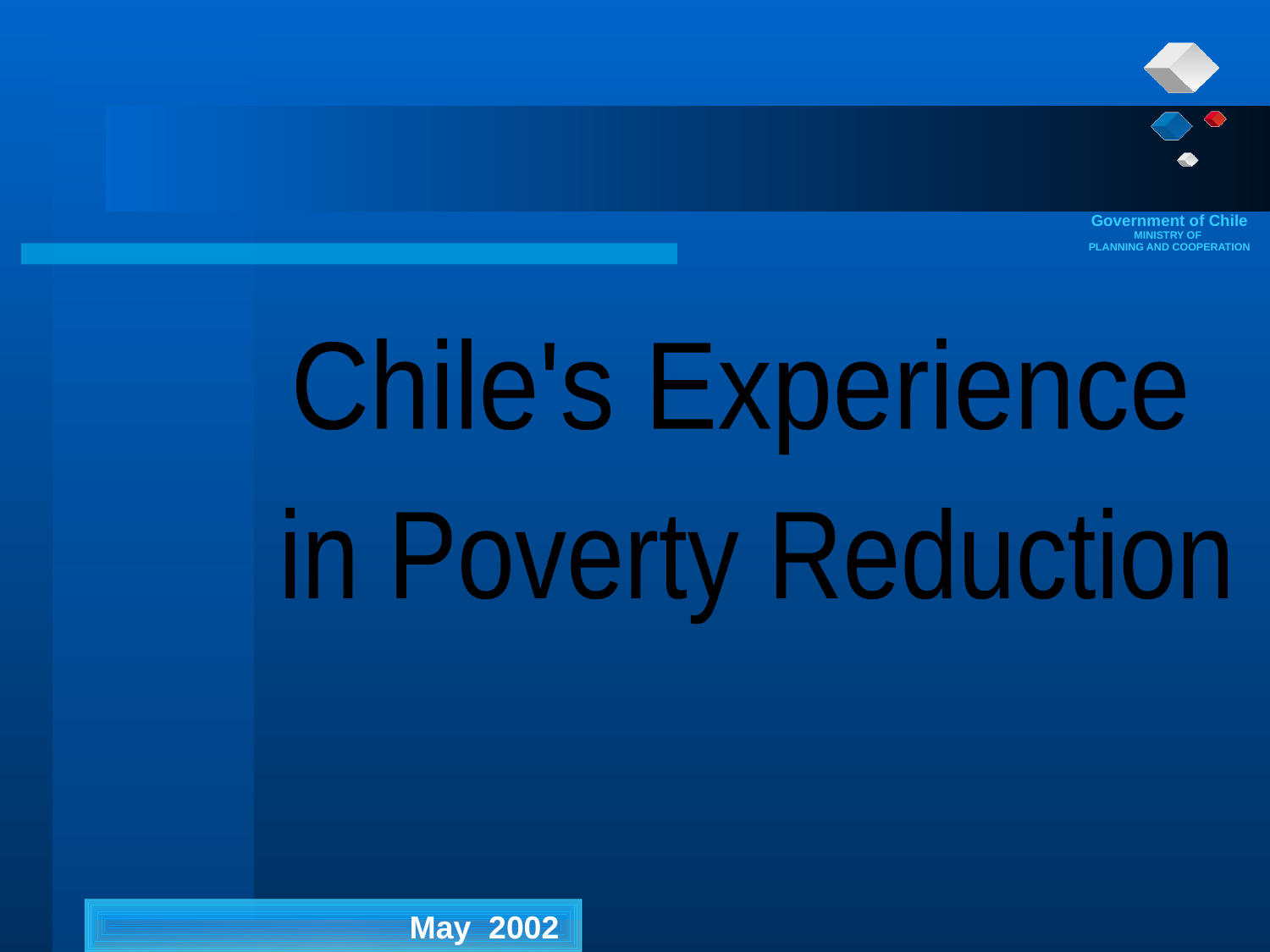

Government of Chile
MINISTRY OF
PLANNING AND COOPERATION
Chile's Experience
in Poverty Reduction

May  2002